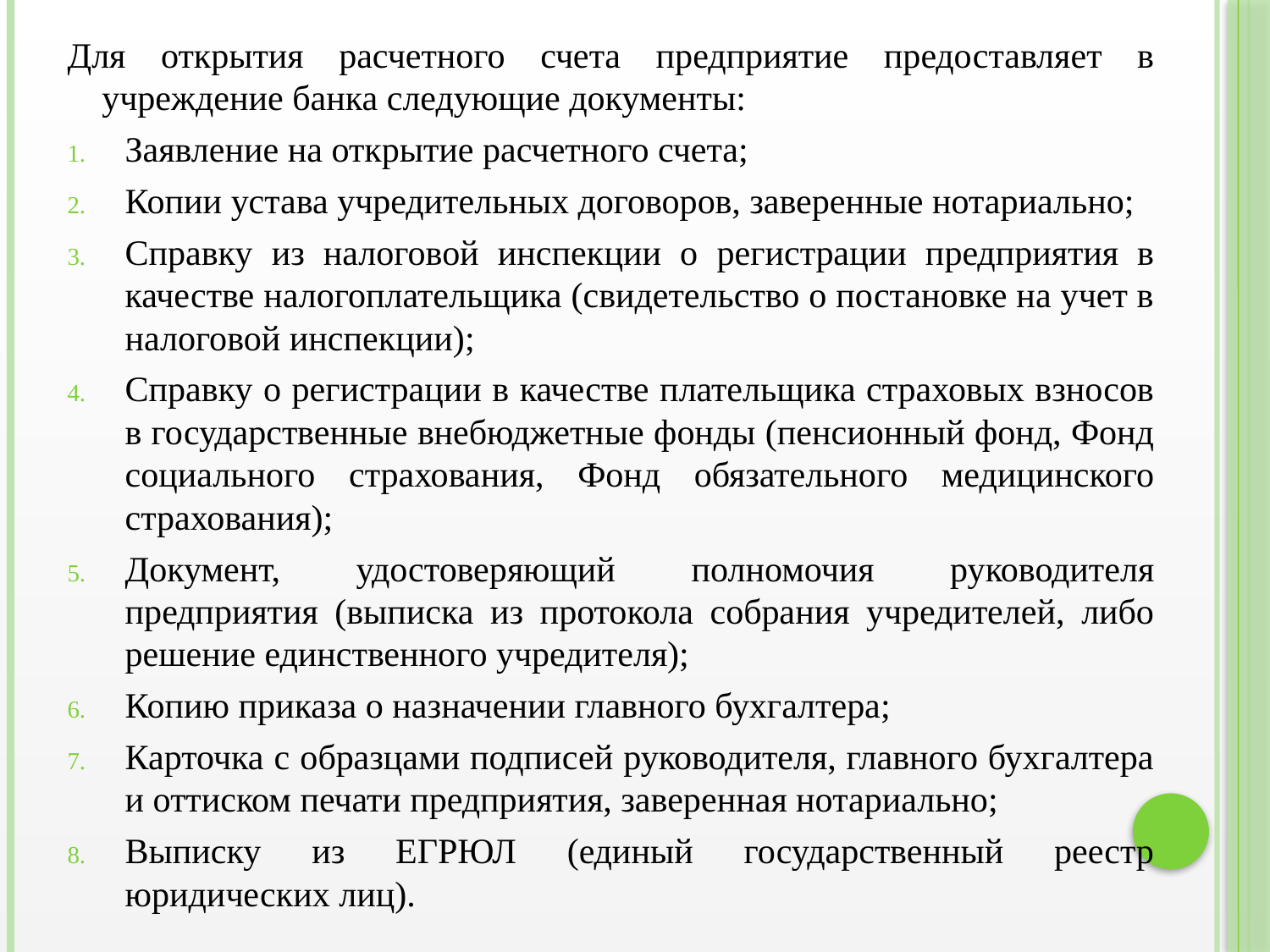

Для открытия расчетного счета предприятие предоставляет в учреждение банка следующие документы:
Заявление на открытие расчетного счета;
Копии устава учредительных договоров, заверенные нотариально;
Справку из налоговой инспекции о регистрации предприятия в качестве налогоплательщика (свидетельство о постановке на учет в налоговой инспекции);
Справку о регистрации в качестве плательщика страховых взносов в государственные внебюджетные фонды (пенсионный фонд, Фонд социального страхования, Фонд обязательного медицинского страхования);
Документ, удостоверяющий полномочия руководителя предприятия (выписка из протокола собрания учредителей, либо решение единственного учредителя);
Копию приказа о назначении главного бухгалтера;
Карточка с образцами подписей руководителя, главного бухгалтера и оттиском печати предприятия, заверенная нотариально;
Выписку из ЕГРЮЛ (единый государственный реестр юридических лиц).